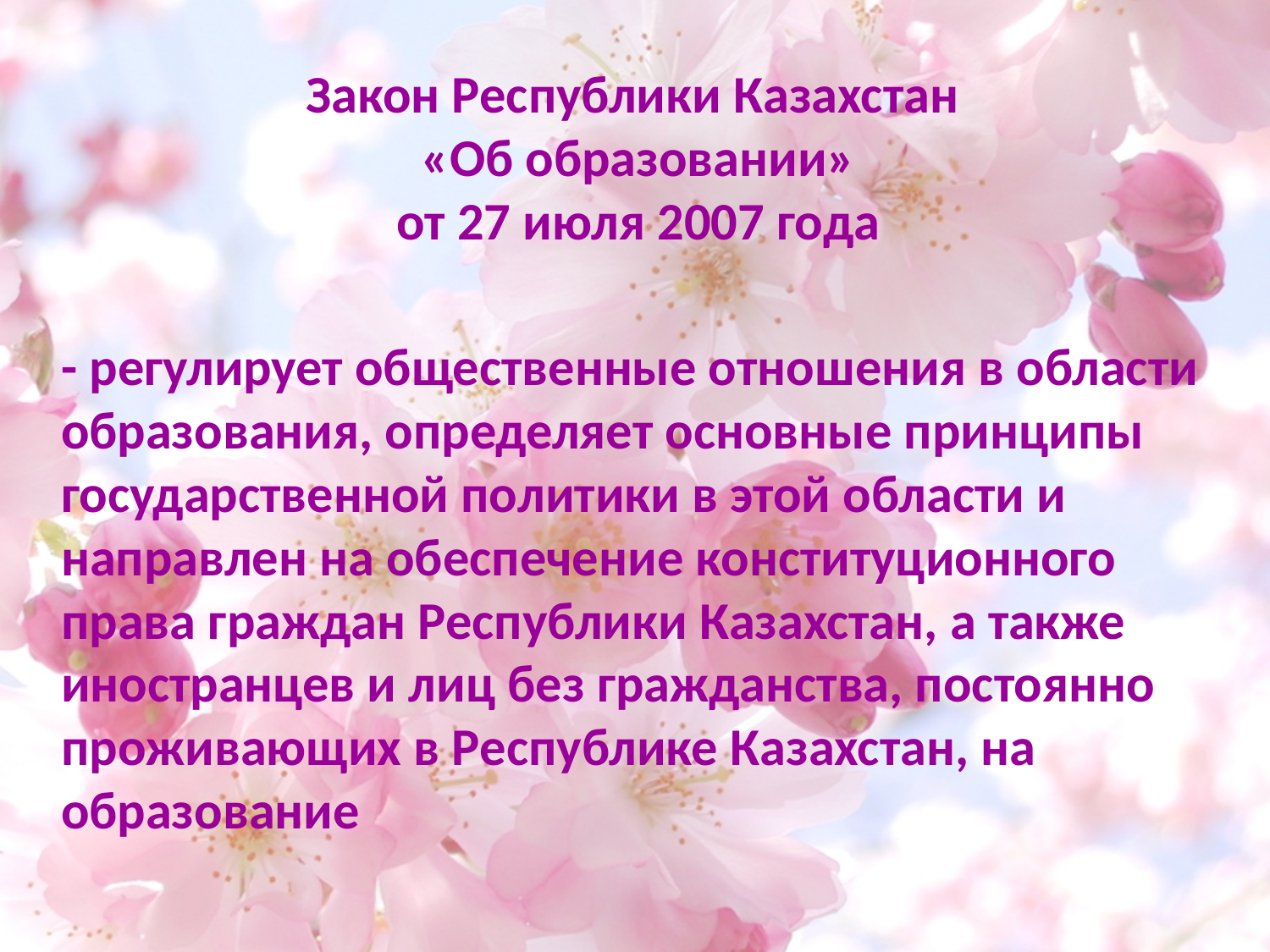

# Закон Республики Казахстан «Об образовании» от 27 июля 2007 года
- регулирует общественные отношения в области образования, определяет основные принципы государственной политики в этой области и направлен на обеспечение конституционного права граждан Республики Казахстан, а также иностранцев и лиц без гражданства, постоянно проживающих в Республике Казахстан, на образование